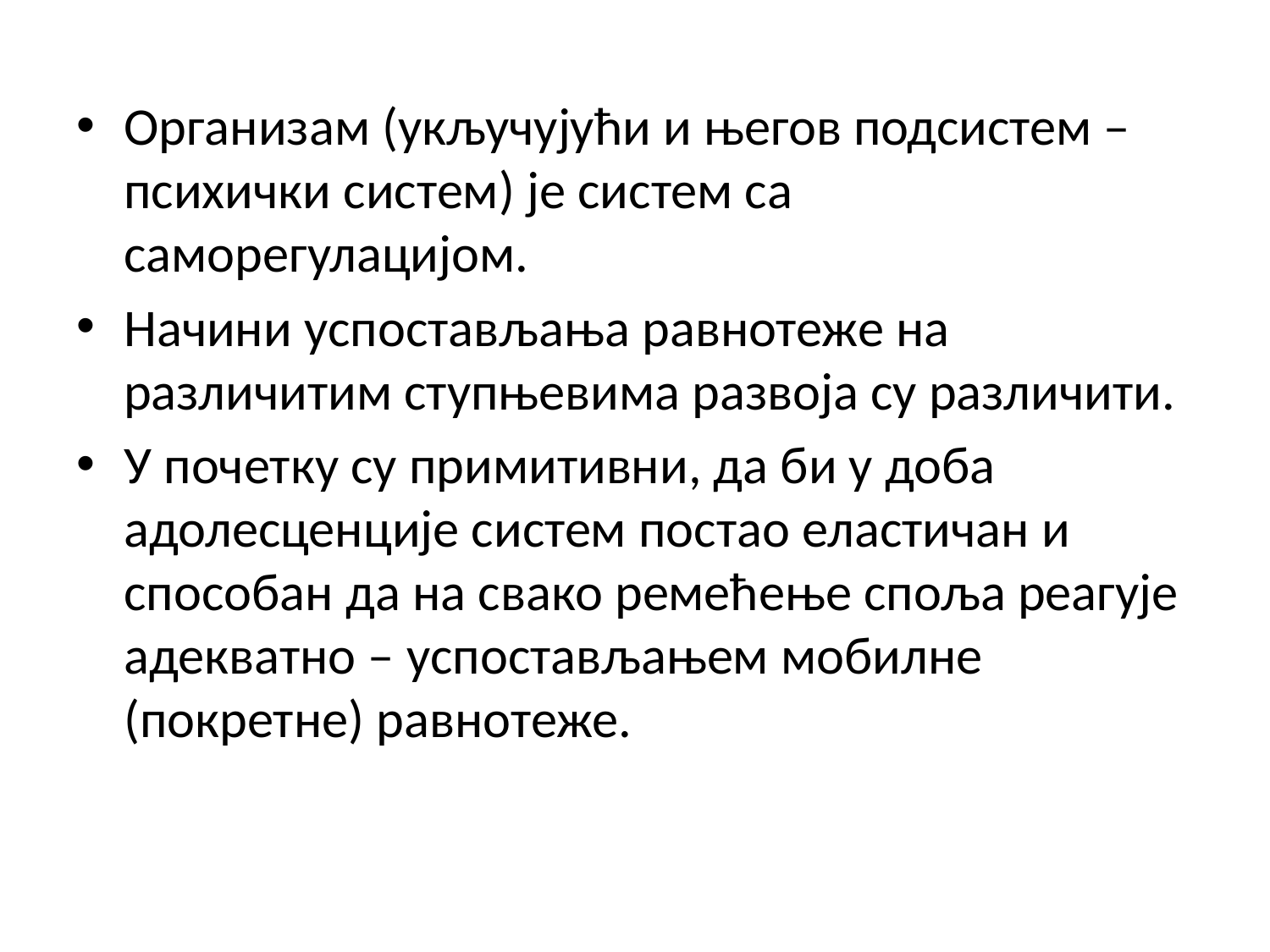

Организам (укључујући и његов подсистем – психички систем) је систем са саморегулацијом.
Начини успостављања равнотеже на различитим ступњевима развоја су различити.
У почетку су примитивни, да би у доба адолесценције систем постао еластичан и способан да на свако ремећење споља реагује адекватно – успостављањем мобилне (покретне) равнотеже.